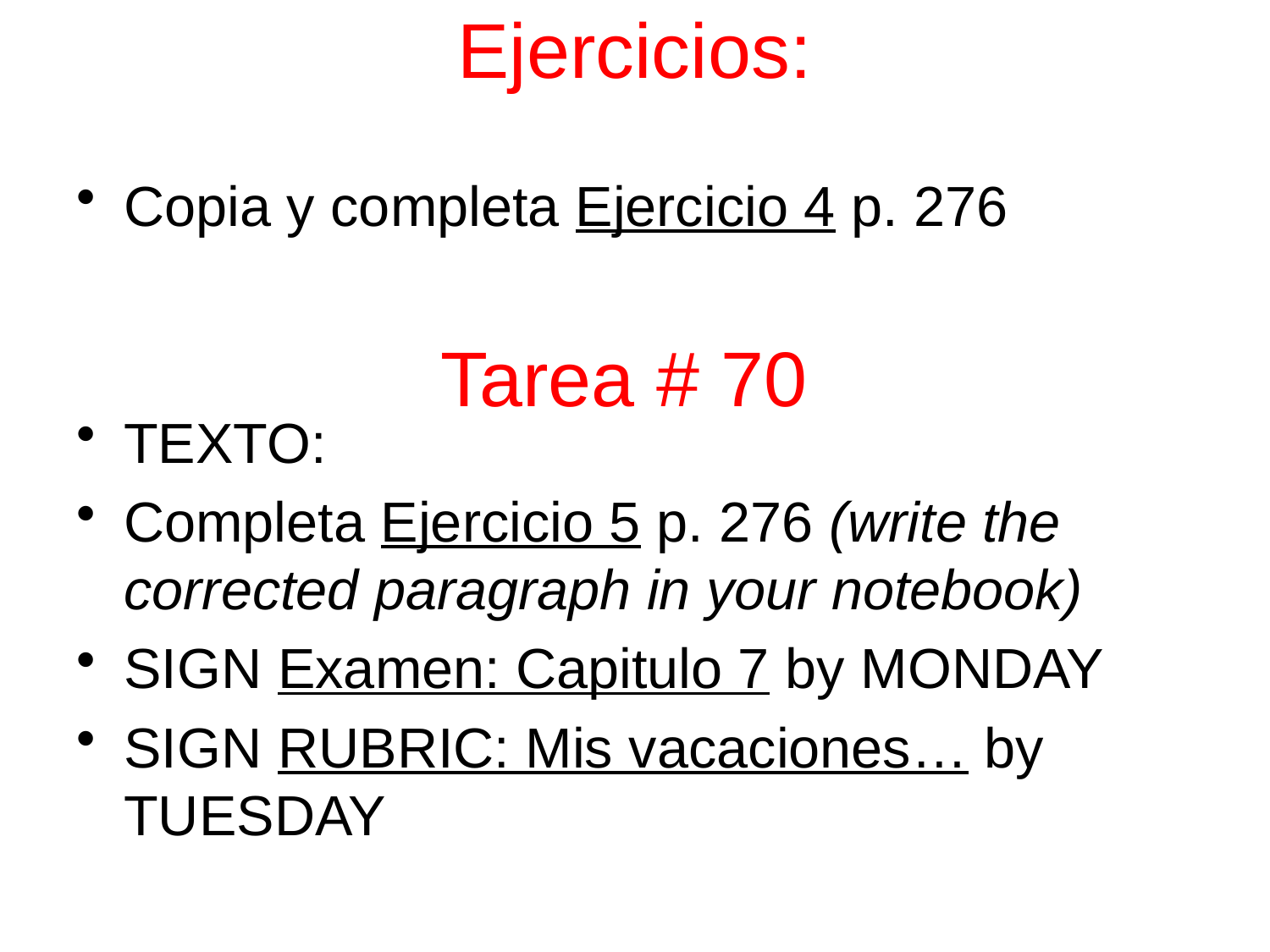

# Ejercicios:

Copia y completa Ejercicio 4 p. 276

TEXTO:
Completa Ejercicio 5 p. 276 (write the corrected paragraph in your notebook)
SIGN Examen: Capitulo 7 by MONDAY
SIGN RUBRIC: Mis vacaciones… by TUESDAY
Tarea # 70